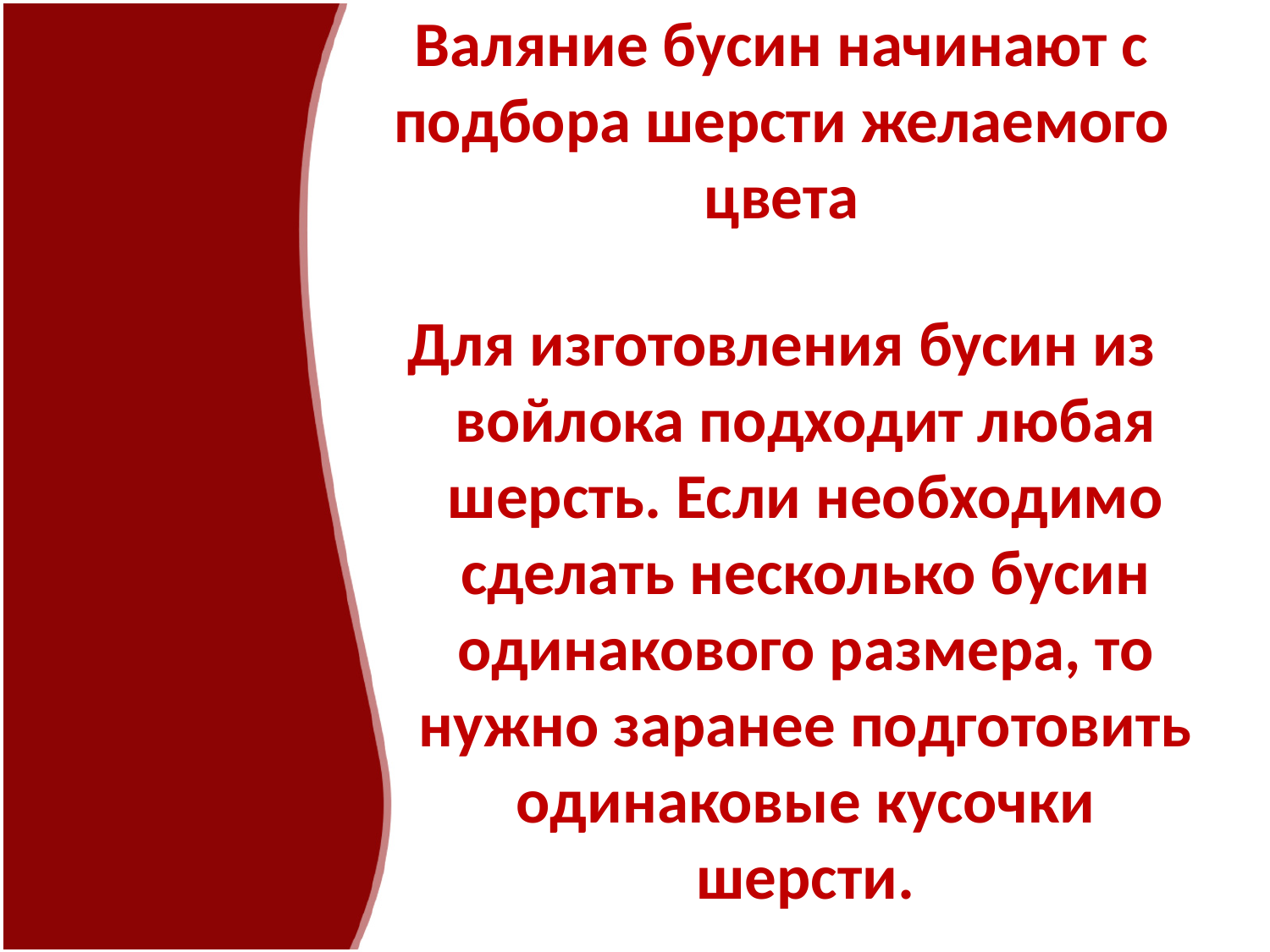

# Валяние бусин начинают с подбора шерсти желаемого цвета
Для изготовления бусин из войлока подходит любая шерсть. Если необходимо сделать несколько бусин одинакового размера, то нужно заранее подготовить одинаковые кусочки шерсти.